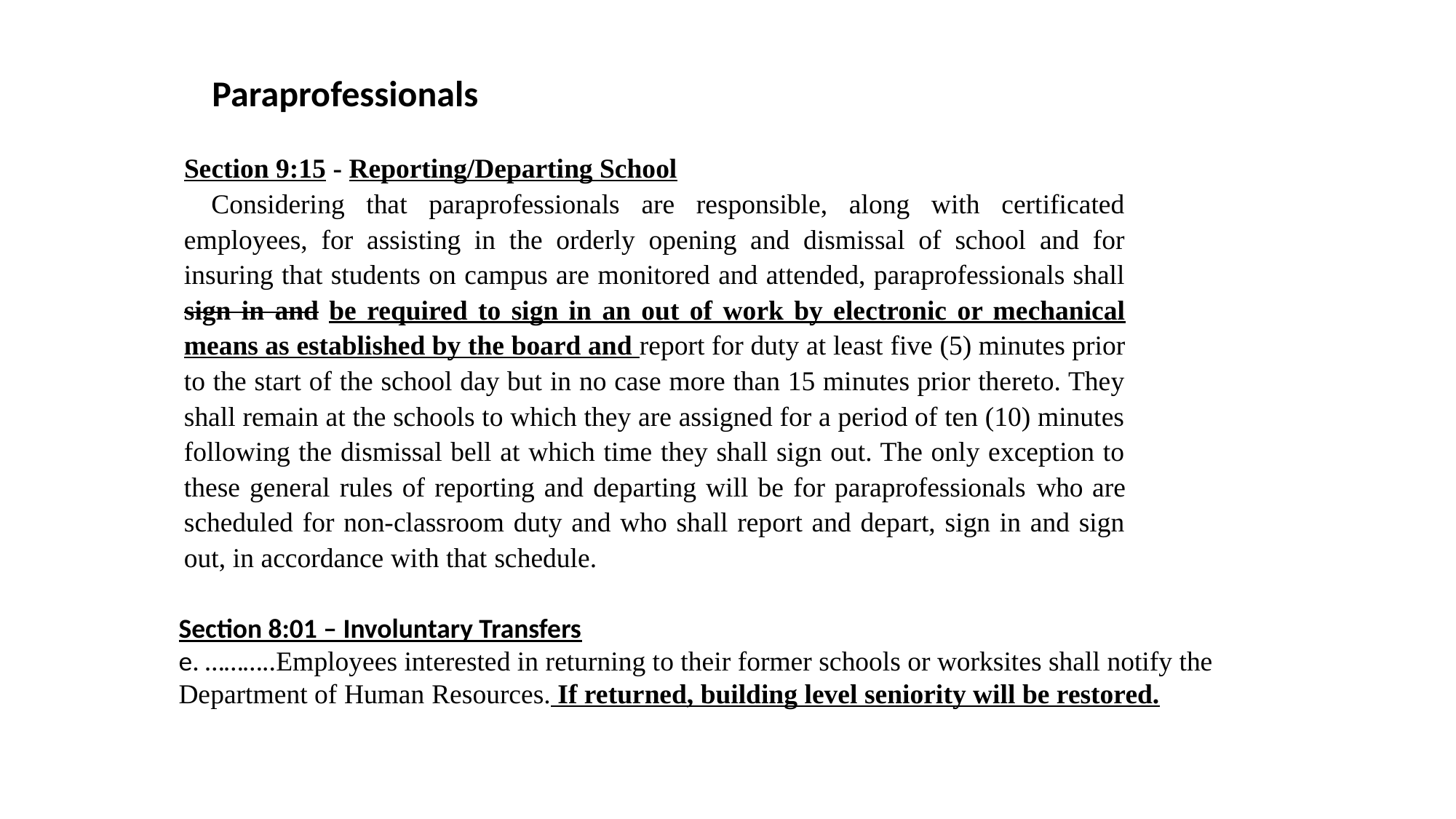

Paraprofessionals
Section 9:15 - Reporting/Departing School
Considering that paraprofessionals are responsible, along with certificated employees, for assisting in the orderly opening and dismissal of school and for insuring that students on campus are monitored and attended, paraprofessionals shall sign in and be required to sign in an out of work by electronic or mechanical means as established by the board and report for duty at least five (5) minutes prior to the start of the school day but in no case more than 15 minutes prior thereto. They shall remain at the schools to which they are assigned for a period of ten (10) minutes following the dismissal bell at which time they shall sign out. The only exception to these general rules of reporting and departing will be for paraprofessionals who are scheduled for non-classroom duty and who shall report and depart, sign in and sign out, in accordance with that schedule.
Section 8:01 – Involuntary Transfers
e. ………..Employees interested in returning to their former schools or worksites shall notify the Department of Human Resources. If returned, building level seniority will be restored.